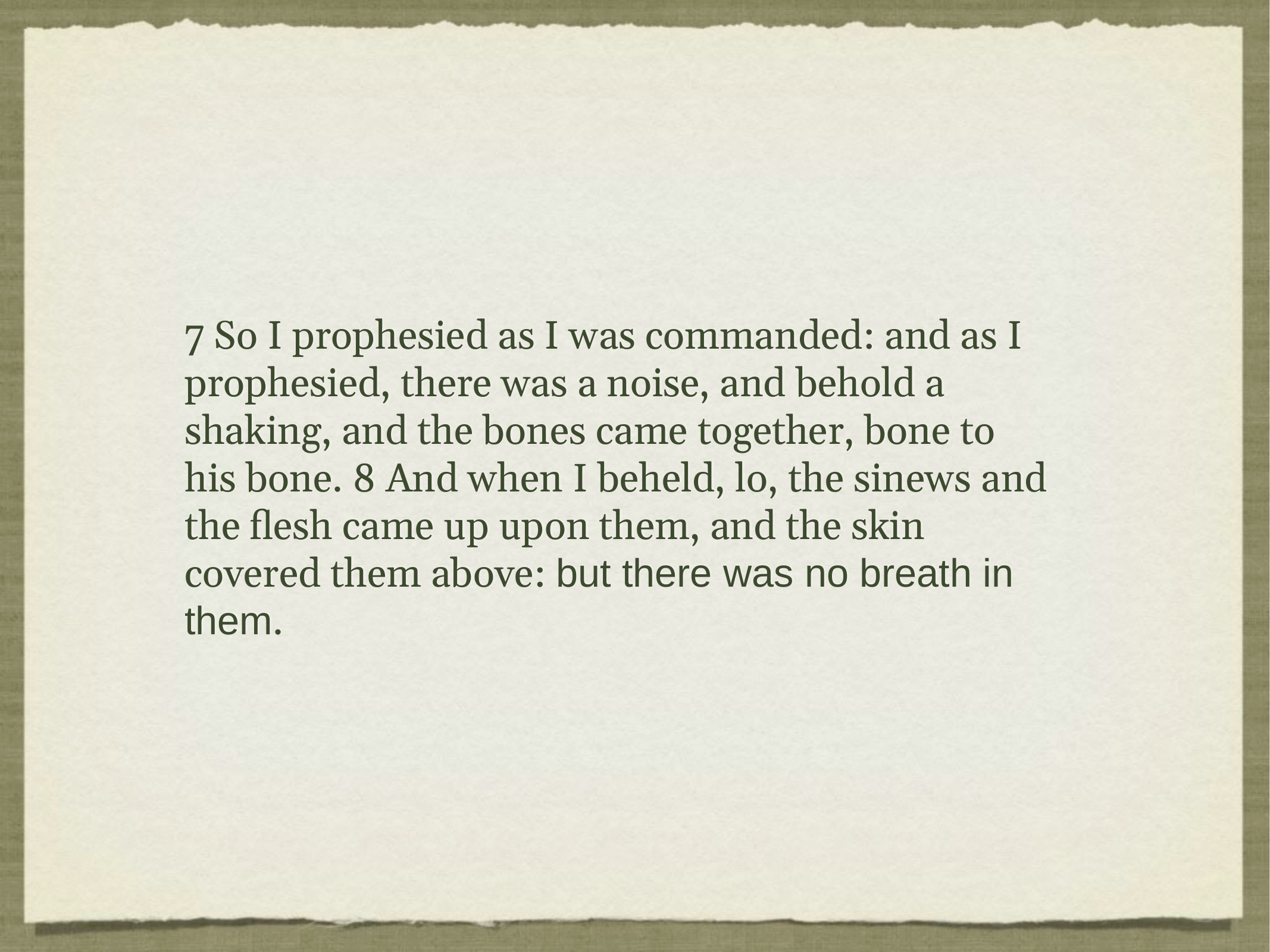

7 So I prophesied as I was commanded: and as I prophesied, there was a noise, and behold a shaking, and the bones came together, bone to his bone. 8 And when I beheld, lo, the sinews and the flesh came up upon them, and the skin covered them above: but there was no breath in them.